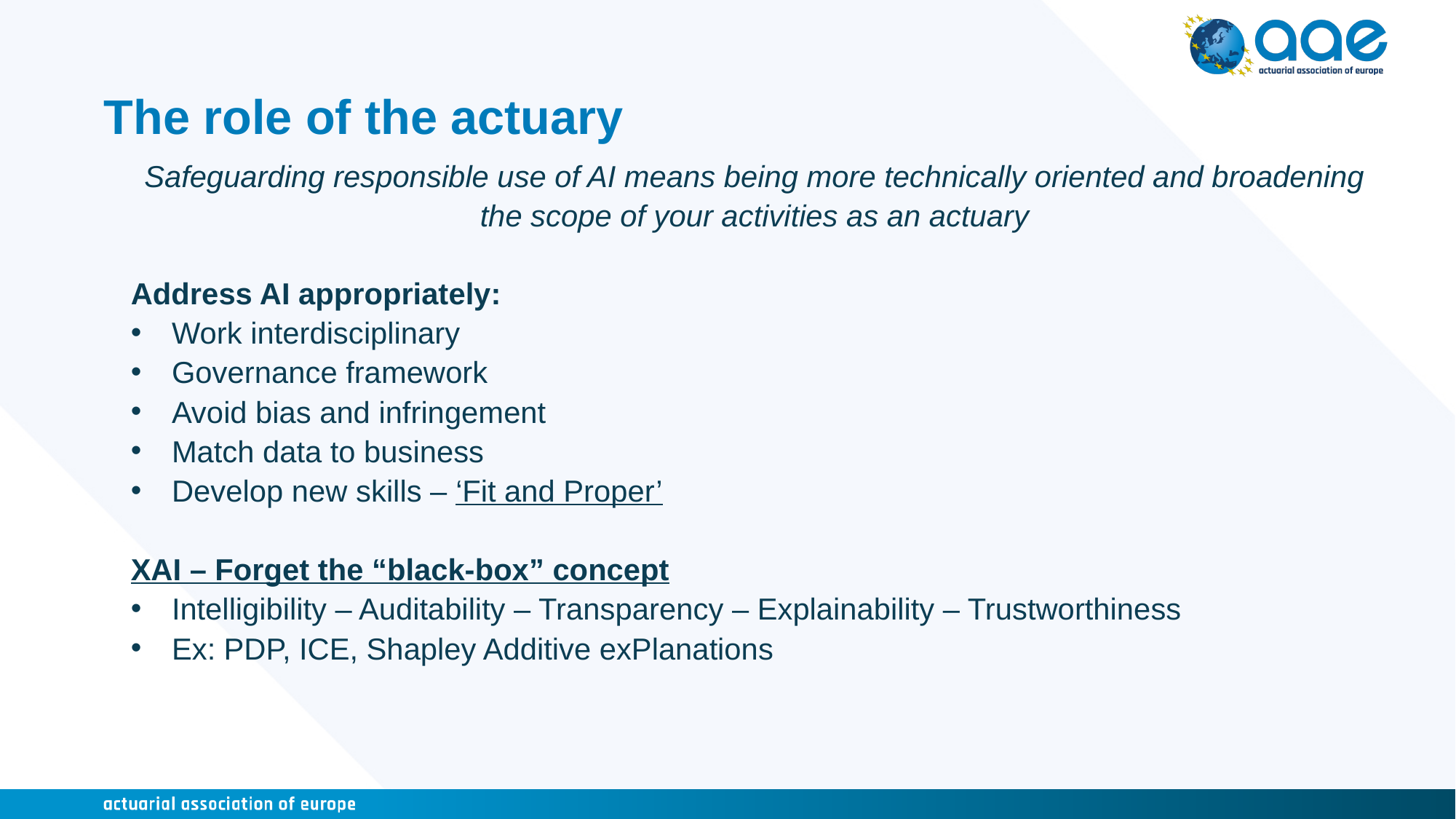

# The role of the actuary
Safeguarding responsible use of AI means being more technically oriented and broadening the scope of your activities as an actuary

Address AI appropriately:
Work interdisciplinary
Governance framework
Avoid bias and infringement
Match data to business
Develop new skills – ‘Fit and Proper’

XAI – Forget the “black-box” concept
Intelligibility – Auditability – Transparency – Explainability – Trustworthiness
Ex: PDP, ICE, Shapley Additive exPlanations